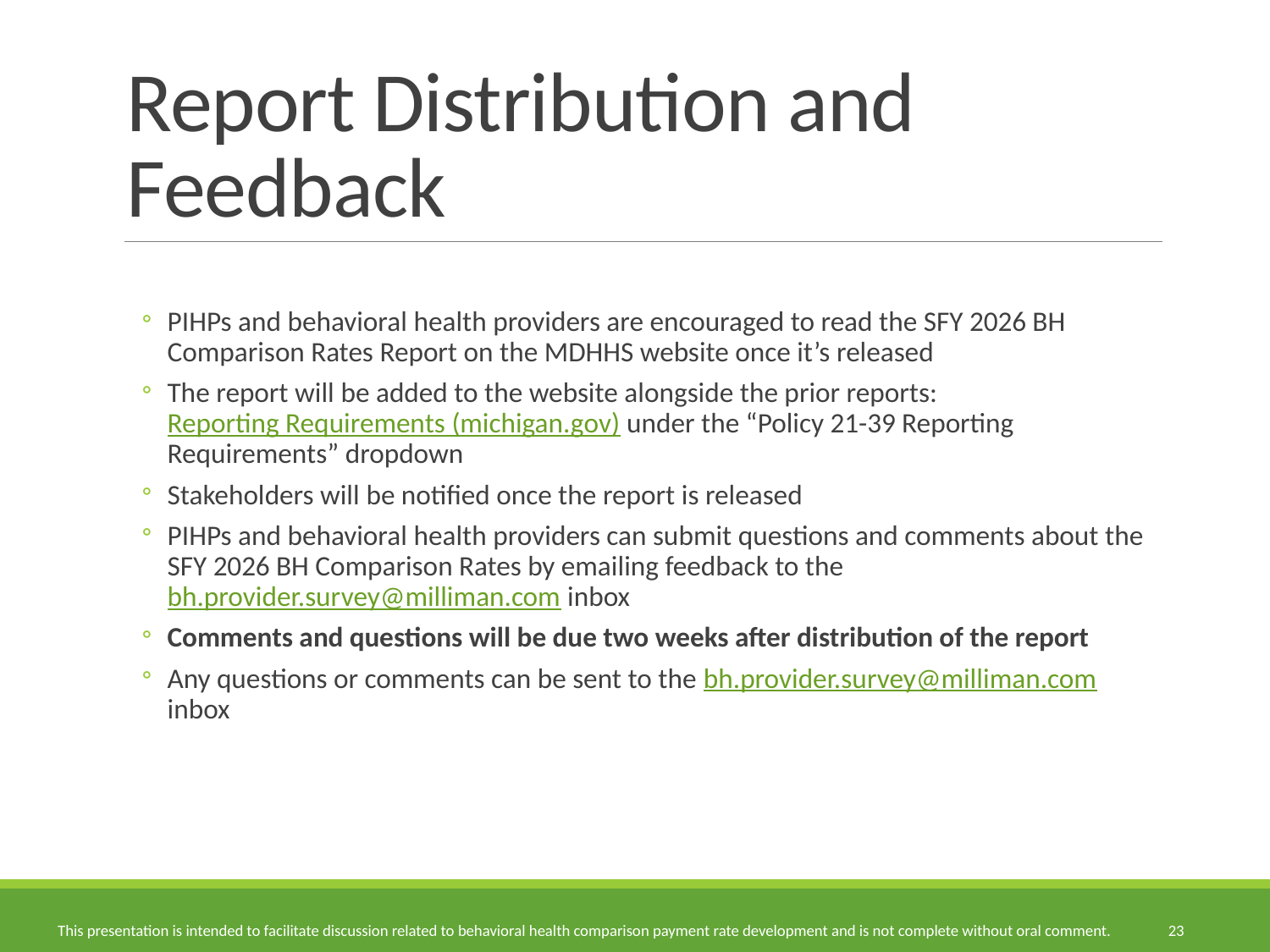

# Report Distribution and Feedback

PIHPs and behavioral health providers are encouraged to read the SFY 2026 BH Comparison Rates Report on the MDHHS website once it’s released
The report will be added to the website alongside the prior reports: Reporting Requirements (michigan.gov) under the “Policy 21-39 Reporting Requirements” dropdown
Stakeholders will be notified once the report is released
PIHPs and behavioral health providers can submit questions and comments about the SFY 2026 BH Comparison Rates by emailing feedback to the bh.provider.survey@milliman.com inbox
Comments and questions will be due two weeks after distribution of the report
Any questions or comments can be sent to the bh.provider.survey@milliman.com inbox
23
This presentation is intended to facilitate discussion related to behavioral health comparison payment rate development and is not complete without oral comment.